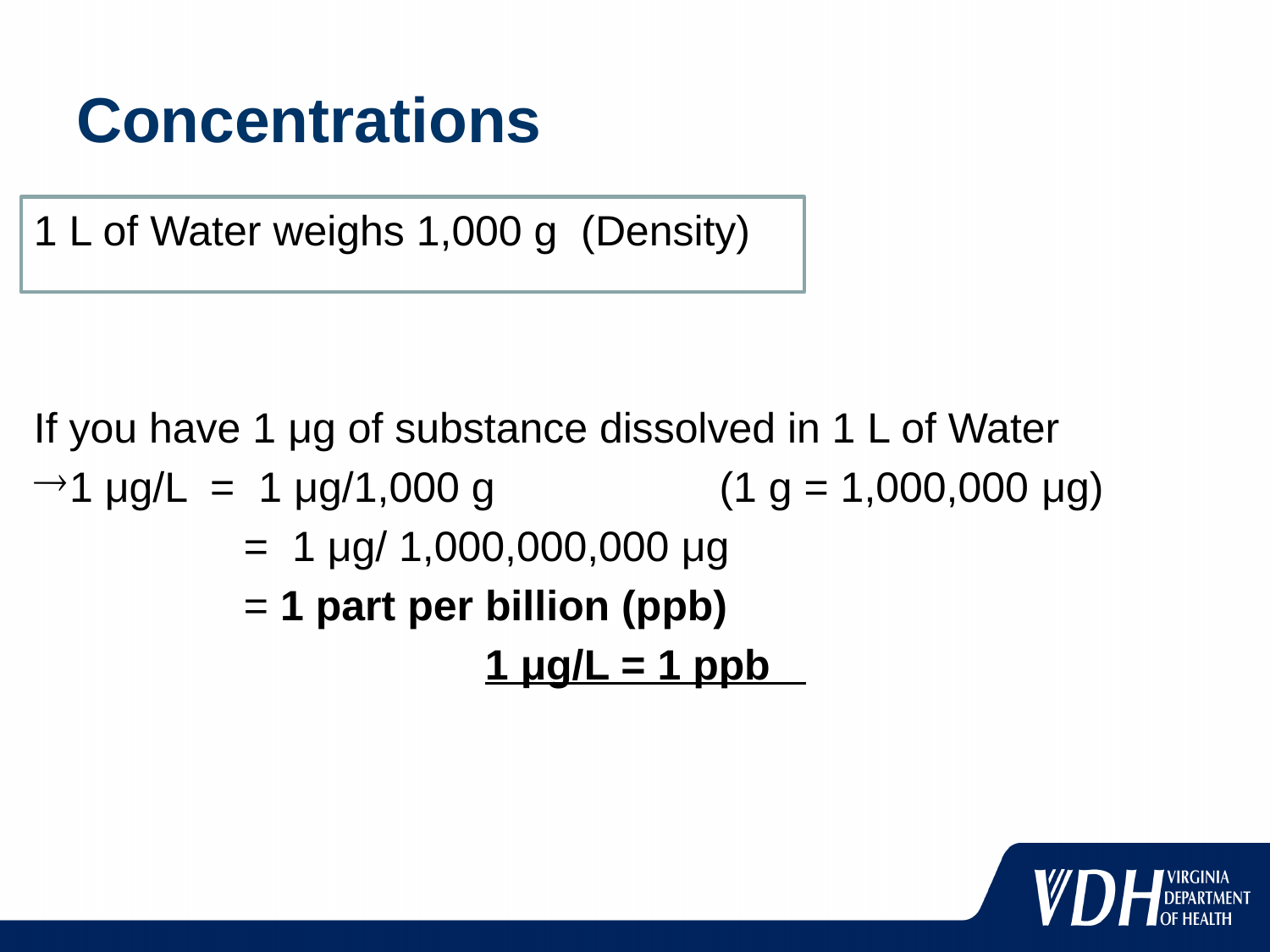

# Concentrations
1 L of Water weighs 1,000 g  (Density)

If you have 1 μg of substance dissolved in 1 L of Water
1 μg/L  =  1 μg/1,000 g                   (1 g = 1,000,000 μg)
	       =  1 μg/ 1,000,000,000 μg
	       = 1 part per billion (ppb)
1 μg/L = 1 ppb